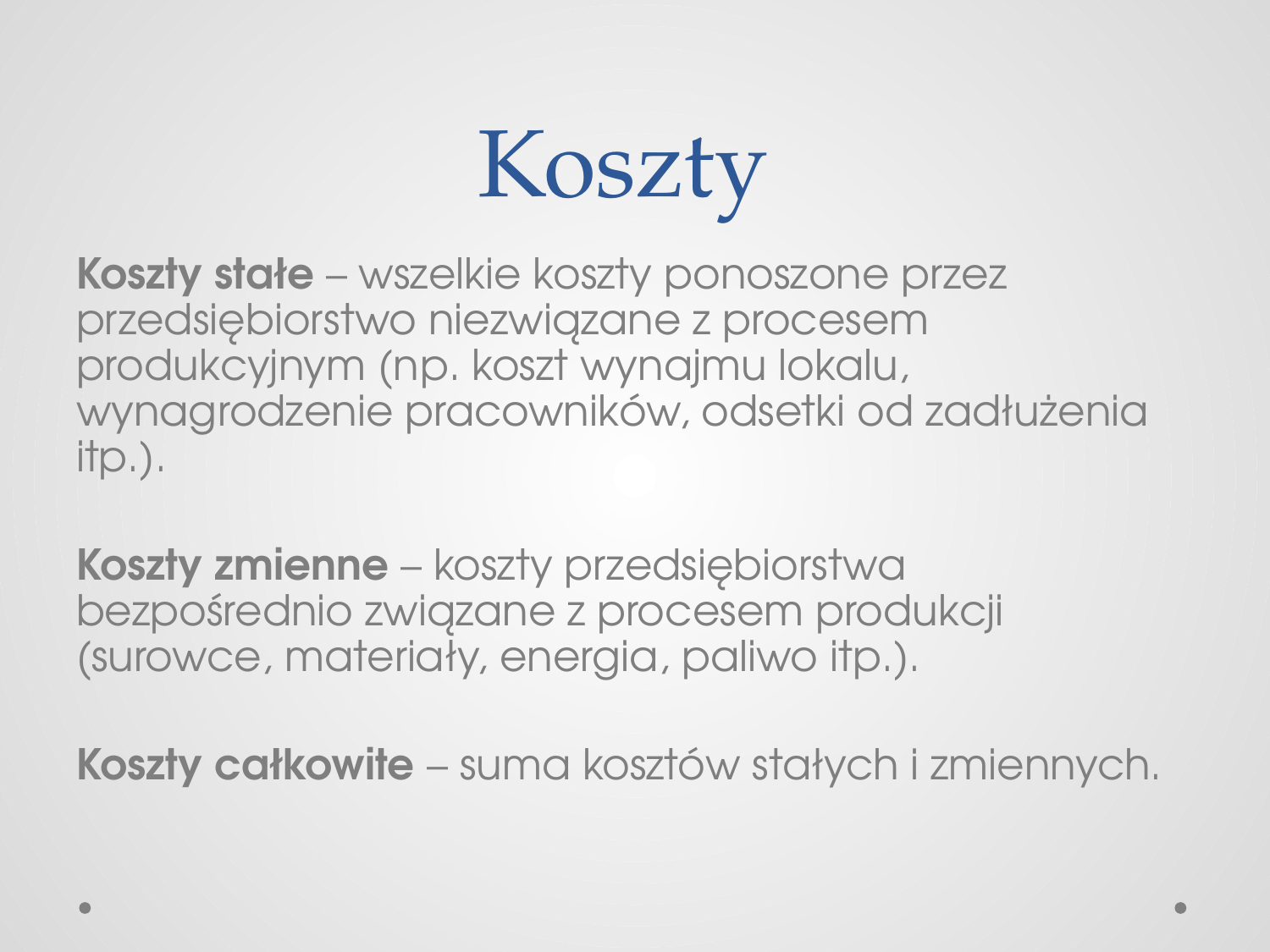

# Koszty
Koszty stałe – wszelkie koszty ponoszone przez przedsiębiorstwo niezwiązane z procesem produkcyjnym (np. koszt wynajmu lokalu, wynagrodzenie pracowników, odsetki od zadłużenia itp.).

Koszty zmienne – koszty przedsiębiorstwa bezpośrednio związane z procesem produkcji (surowce, materiały, energia, paliwo itp.).

Koszty całkowite – suma kosztów stałych i zmiennych.